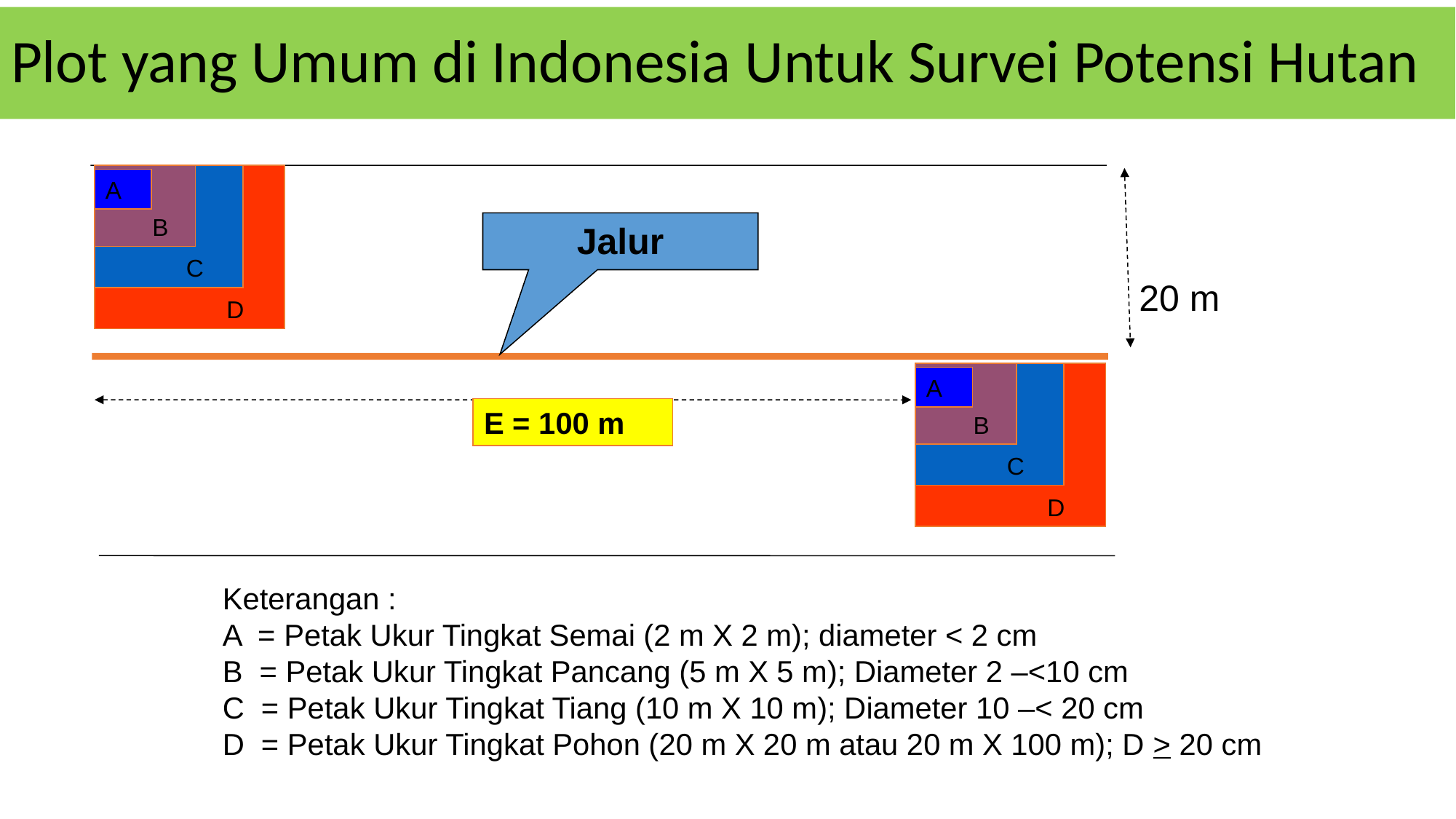

# Plot yang Umum di Indonesia Untuk Survei Potensi Hutan

                  D

            C

       B
A

Jalur
20 m

                  D

            C

       B
A
E = 100 m

Keterangan :
A  = Petak Ukur Tingkat Semai (2 m X 2 m); diameter < 2 cm
B  = Petak Ukur Tingkat Pancang (5 m X 5 m); Diameter 2 –<10 cm
C  = Petak Ukur Tingkat Tiang (10 m X 10 m); Diameter 10 –< 20 cm
D  = Petak Ukur Tingkat Pohon (20 m X 20 m atau 20 m X 100 m); D > 20 cm